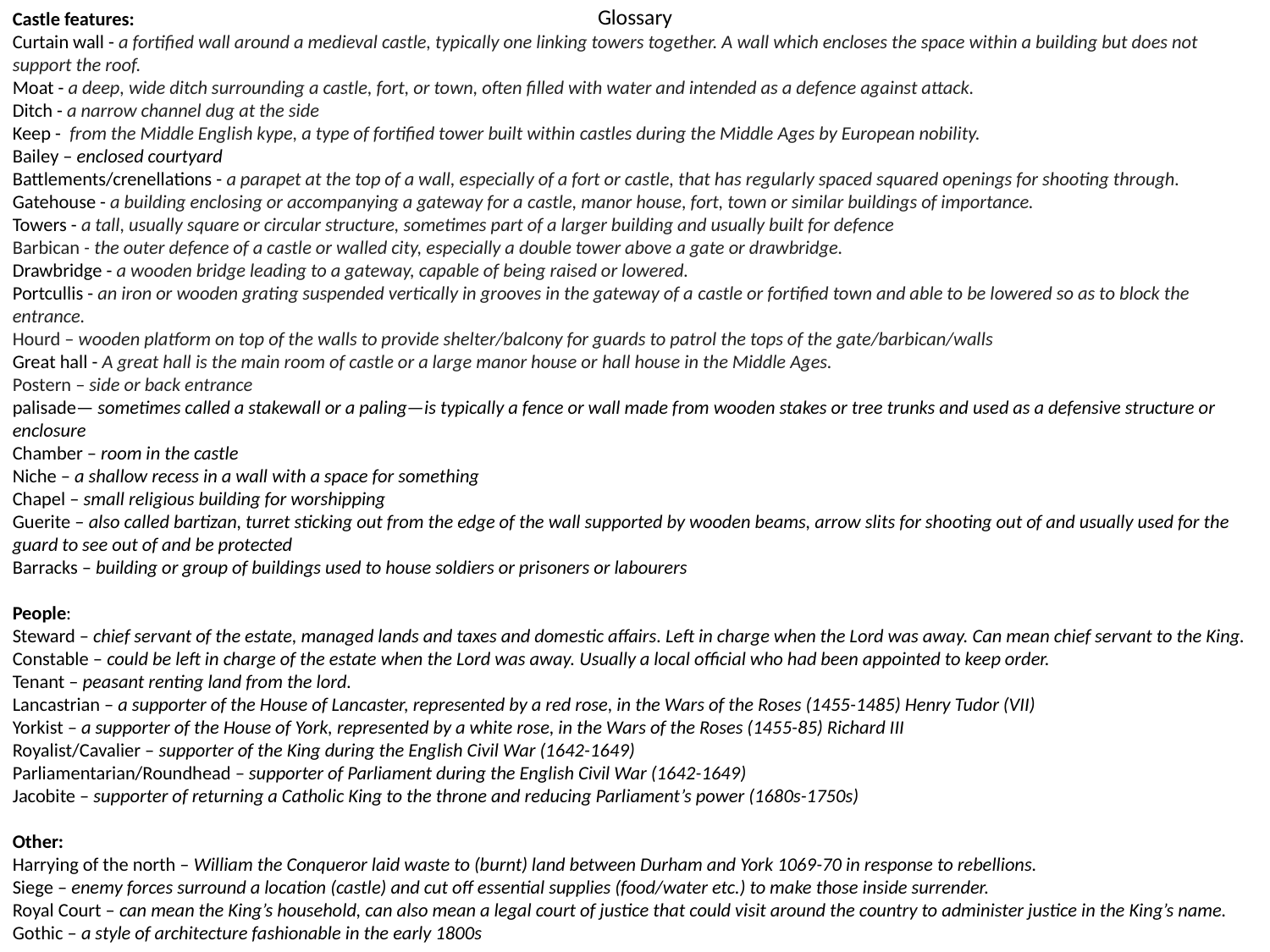

# Glossary
Castle features:
Curtain wall - a fortified wall around a medieval castle, typically one linking towers together. A wall which encloses the space within a building but does not support the roof.
Moat - a deep, wide ditch surrounding a castle, fort, or town, often filled with water and intended as a defence against attack.
Ditch - a narrow channel dug at the side
Keep -  from the Middle English kype, a type of fortified tower built within castles during the Middle Ages by European nobility.
Bailey – enclosed courtyard
Battlements/crenellations - a parapet at the top of a wall, especially of a fort or castle, that has regularly spaced squared openings for shooting through.
Gatehouse - a building enclosing or accompanying a gateway for a castle, manor house, fort, town or similar buildings of importance.
Towers - a tall, usually square or circular structure, sometimes part of a larger building and usually built for defence
Barbican - the outer defence of a castle or walled city, especially a double tower above a gate or drawbridge.
Drawbridge - a wooden bridge leading to a gateway, capable of being raised or lowered.
Portcullis - an iron or wooden grating suspended vertically in grooves in the gateway of a castle or fortified town and able to be lowered so as to block the entrance.
Hourd – wooden platform on top of the walls to provide shelter/balcony for guards to patrol the tops of the gate/barbican/walls
Great hall - A great hall is the main room of castle or a large manor house or hall house in the Middle Ages.
Postern – side or back entrance
palisade— sometimes called a stakewall or a paling—is typically a fence or wall made from wooden stakes or tree trunks and used as a defensive structure or enclosure
Chamber – room in the castle
Niche – a shallow recess in a wall with a space for something
Chapel – small religious building for worshipping
Guerite – also called bartizan, turret sticking out from the edge of the wall supported by wooden beams, arrow slits for shooting out of and usually used for the guard to see out of and be protected
Barracks – building or group of buildings used to house soldiers or prisoners or labourers

People:
Steward – chief servant of the estate, managed lands and taxes and domestic affairs. Left in charge when the Lord was away. Can mean chief servant to the King.
Constable – could be left in charge of the estate when the Lord was away. Usually a local official who had been appointed to keep order.
Tenant – peasant renting land from the lord.
Lancastrian – a supporter of the House of Lancaster, represented by a red rose, in the Wars of the Roses (1455-1485) Henry Tudor (VII)
Yorkist – a supporter of the House of York, represented by a white rose, in the Wars of the Roses (1455-85) Richard III
Royalist/Cavalier – supporter of the King during the English Civil War (1642-1649)
Parliamentarian/Roundhead – supporter of Parliament during the English Civil War (1642-1649)
Jacobite – supporter of returning a Catholic King to the throne and reducing Parliament’s power (1680s-1750s)

Other:
Harrying of the north – William the Conqueror laid waste to (burnt) land between Durham and York 1069-70 in response to rebellions.
Siege – enemy forces surround a location (castle) and cut off essential supplies (food/water etc.) to make those inside surrender.
Royal Court – can mean the King’s household, can also mean a legal court of justice that could visit around the country to administer justice in the King’s name.
Gothic – a style of architecture fashionable in the early 1800s